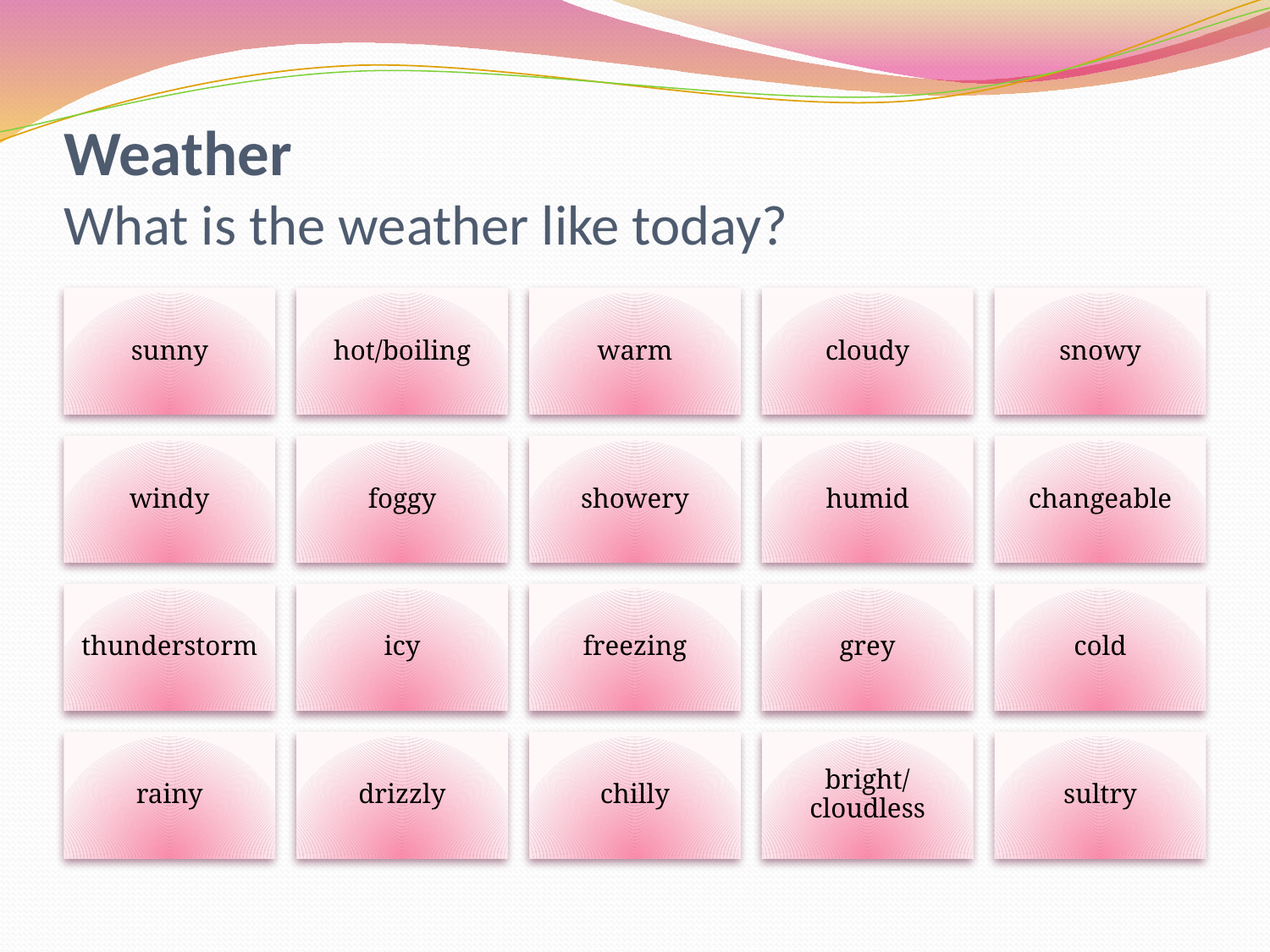

# Weather What is the weather like today?
sunny
hot/boiling
warm
cloudy
snowy
windy
foggy
showery
humid
changeable
thunderstorm
icy
freezing
grey
cold
rainy
drizzly
chilly
bright/cloudless
sultry